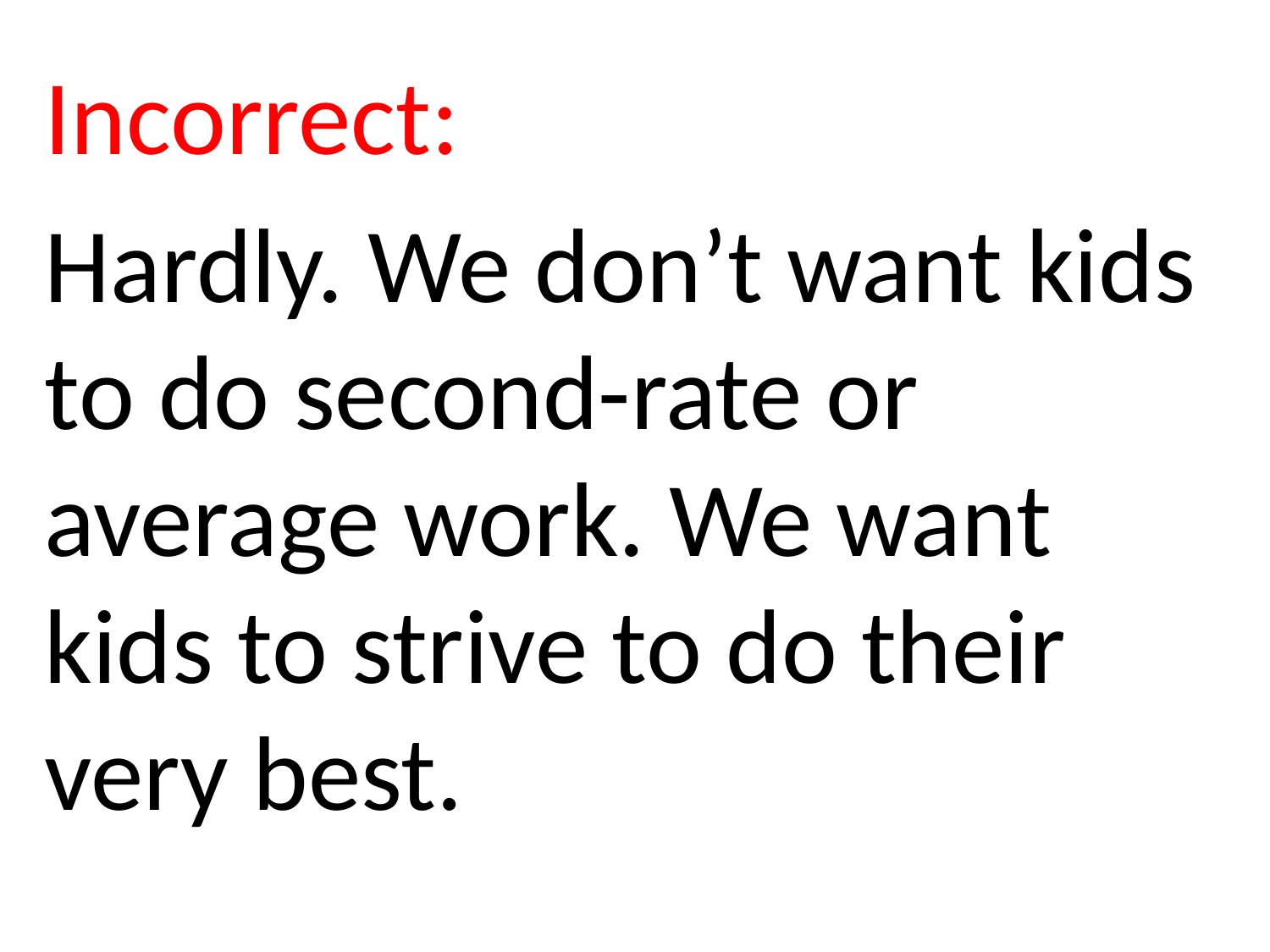

Incorrect:
Hardly. We don’t want kids to do second-rate or average work. We want kids to strive to do their very best.